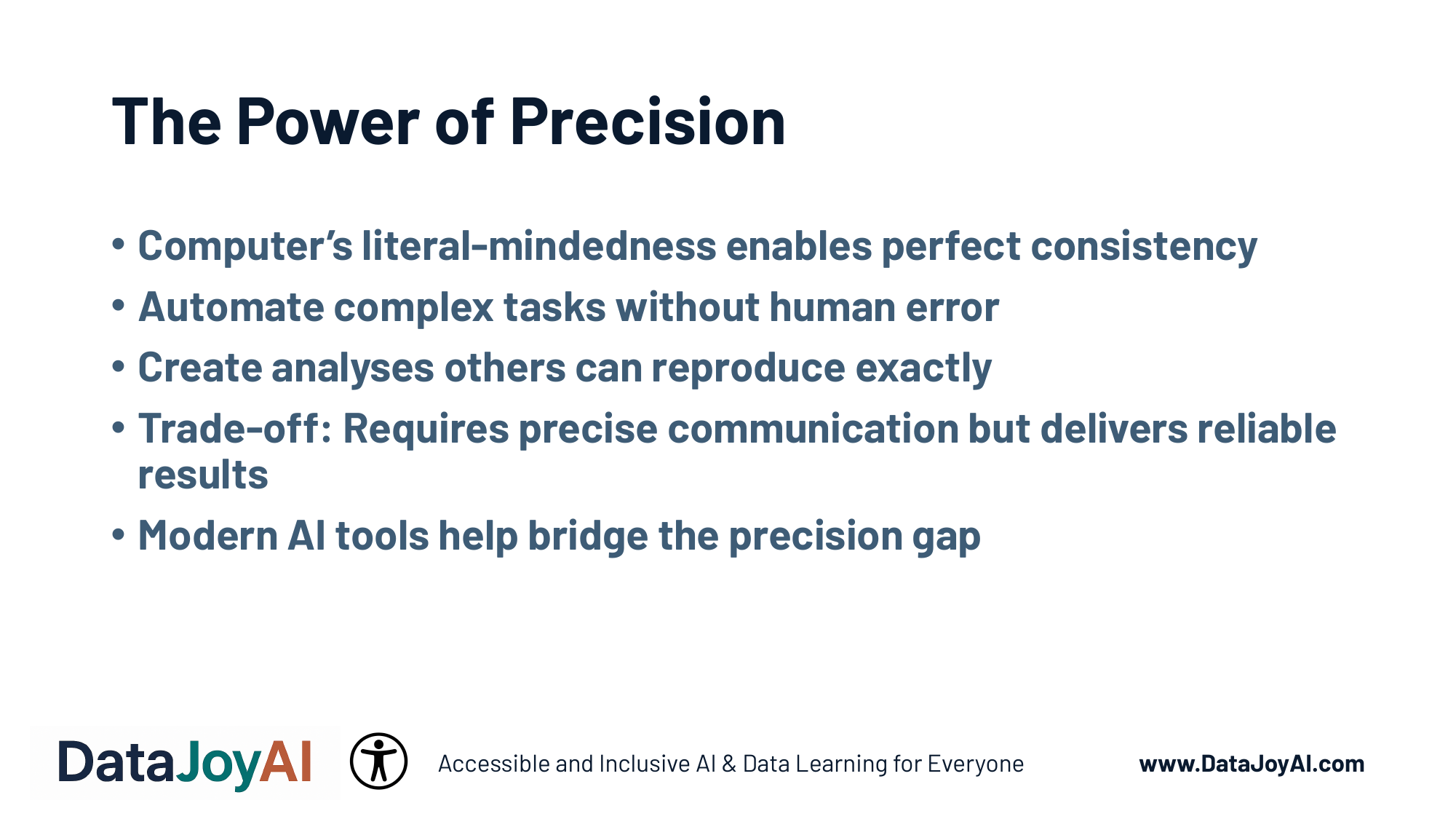

# The Power of Precision
Computer’s literal-mindedness enables perfect consistency
Automate complex tasks without human error
Create analyses others can reproduce exactly
Trade-off: Requires precise communication but delivers reliable results
Modern AI tools help bridge the precision gap